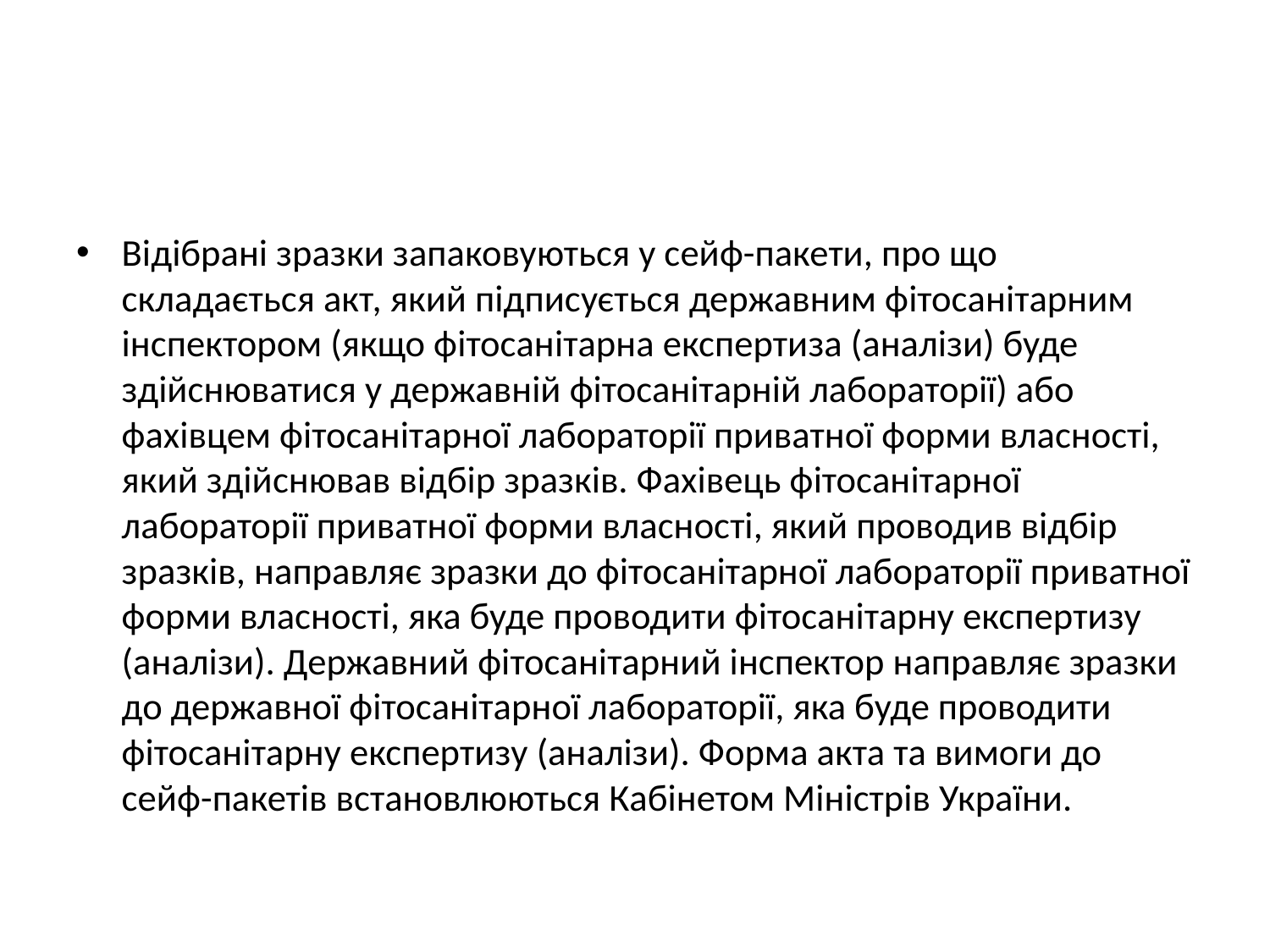

#
Відібрані зразки запаковуються у сейф-пакети, про що складається акт, який підписується державним фітосанітарним інспектором (якщо фітосанітарна експертиза (аналізи) буде здійснюватися у державній фітосанітарній лабораторії) або фахівцем фітосанітарної лабораторії приватної форми власності, який здійснював відбір зразків. Фахівець фітосанітарної лабораторії приватної форми власності, який проводив відбір зразків, направляє зразки до фітосанітарної лабораторії приватної форми власності, яка буде проводити фітосанітарну експертизу (аналізи). Державний фітосанітарний інспектор направляє зразки до державної фітосанітарної лабораторії, яка буде проводити фітосанітарну експертизу (аналізи). Форма акта та вимоги до сейф-пакетів встановлюються Кабінетом Міністрів України.